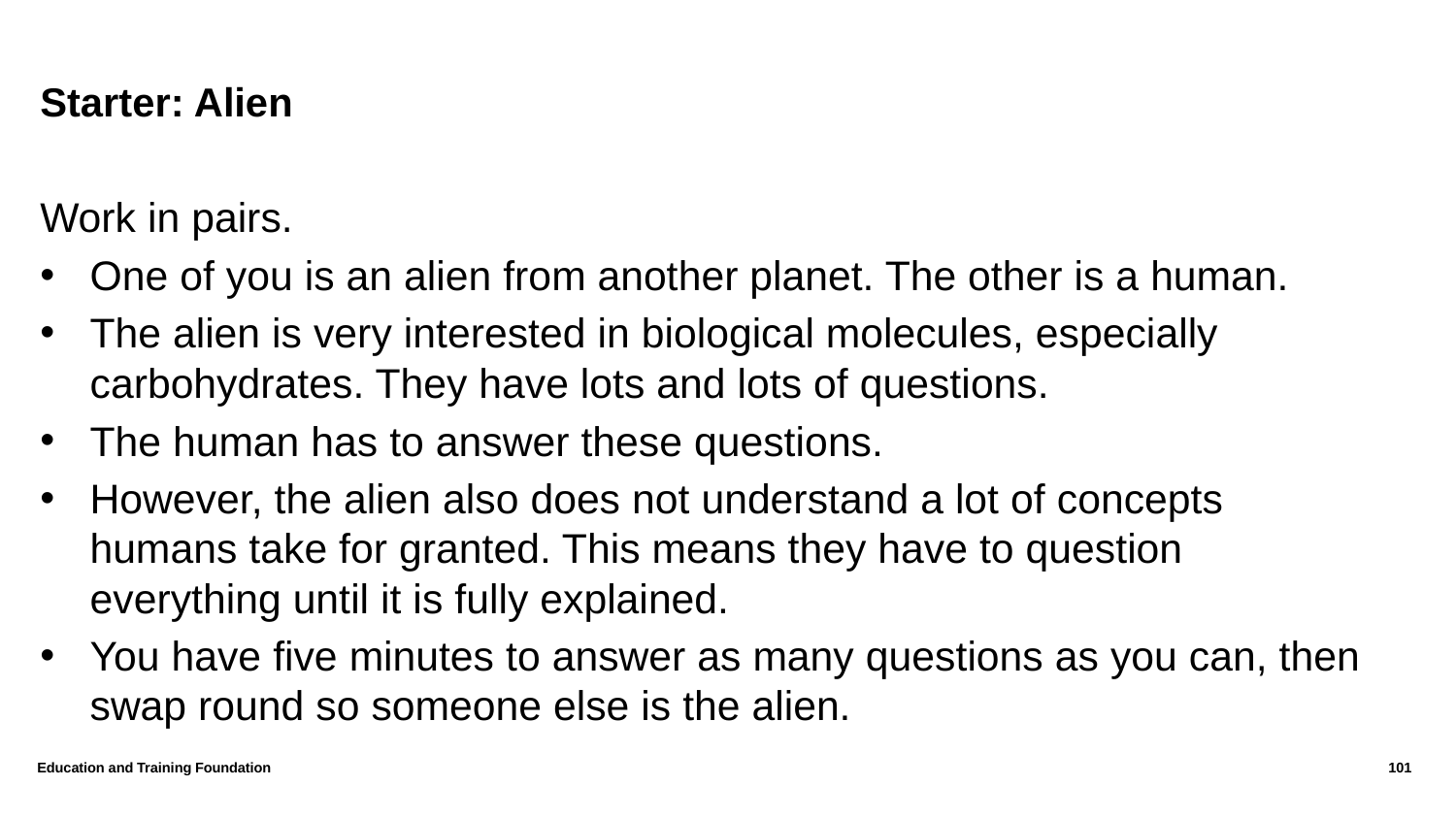

# Starter: Alien
Work in pairs.
One of you is an alien from another planet. The other is a human.
The alien is very interested in biological molecules, especially carbohydrates. They have lots and lots of questions.
The human has to answer these questions.
However, the alien also does not understand a lot of concepts humans take for granted. This means they have to question everything until it is fully explained.
You have five minutes to answer as many questions as you can, then swap round so someone else is the alien.
Education and Training Foundation
101